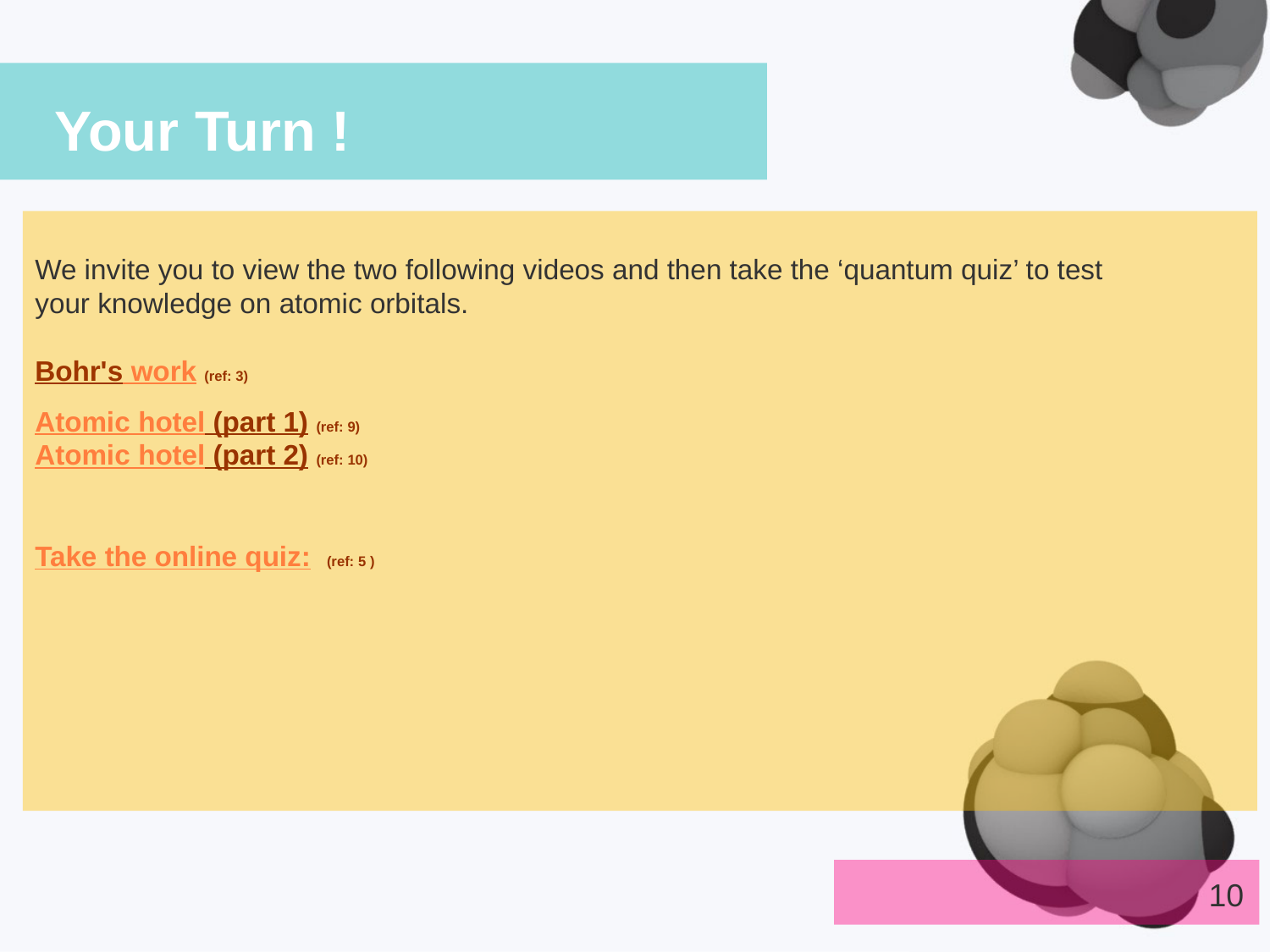

Your Turn !

We invite you to view the two following videos and then take the ‘quantum quiz’ to test
your knowledge on atomic orbitals.

Bohr's work (ref: 3)

Atomic hotel (part 1) (ref: 9)
Atomic hotel (part 2) (ref: 10)

Take the online quiz:  (ref: 5 )

10